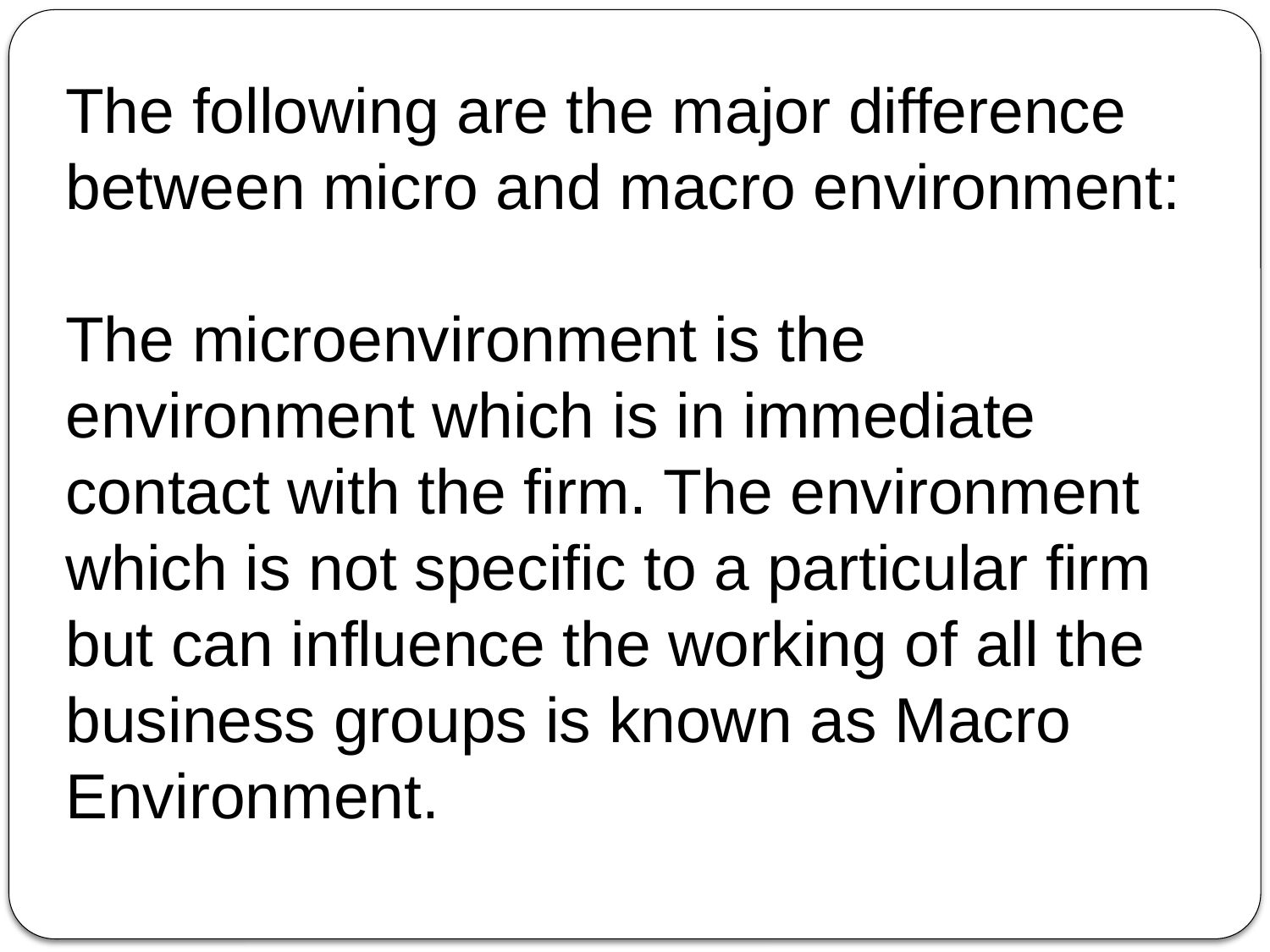

The following are the major difference between micro and macro environment:

The microenvironment is the environment which is in immediate contact with the firm. The environment which is not specific to a particular firm but can influence the working of all the business groups is known as Macro Environment.